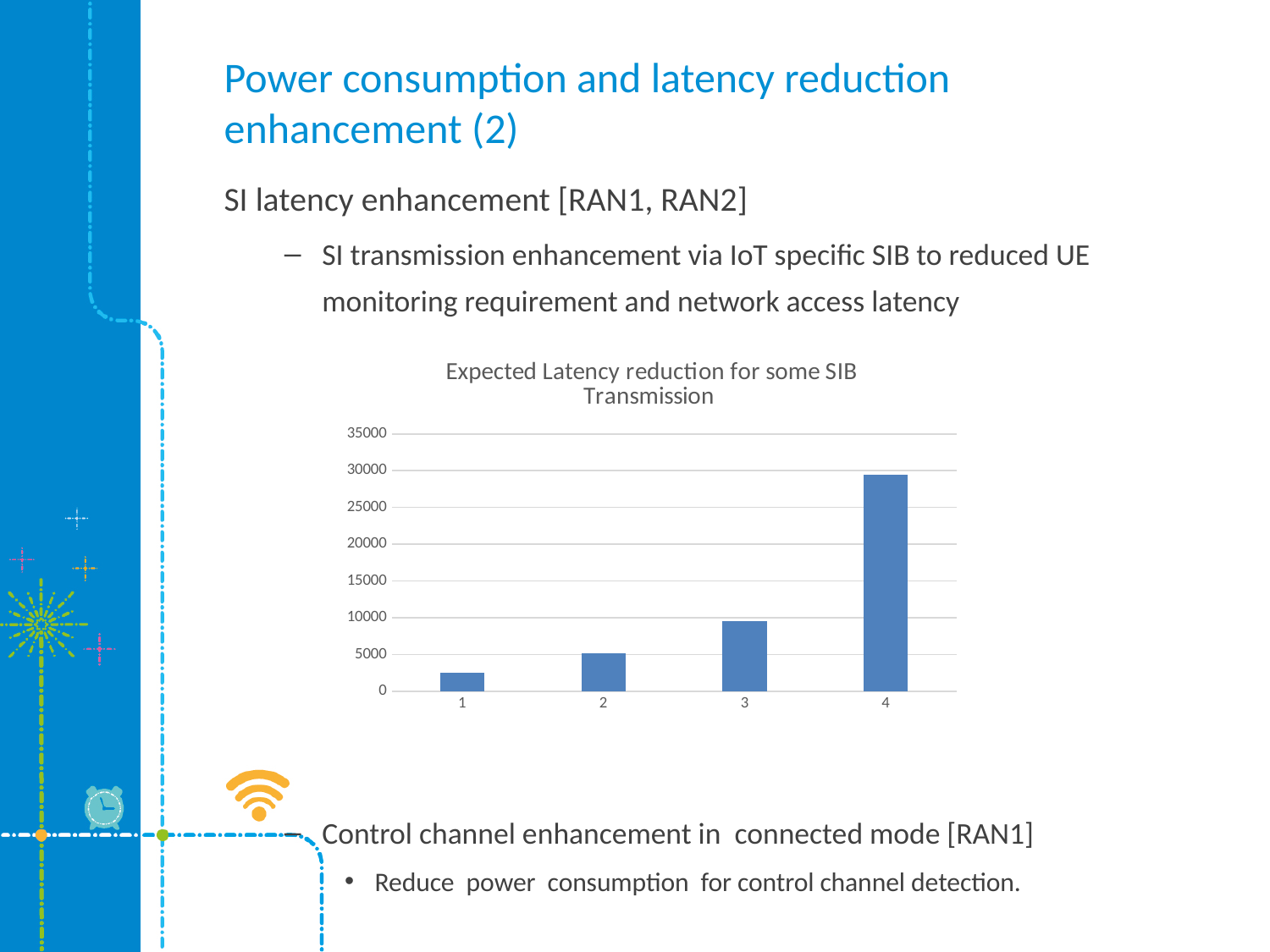

# Power consumption and latency reduction enhancement (2)
SI latency enhancement [RAN1, RAN2]
SI transmission enhancement via IoT specific SIB to reduced UE monitoring requirement and network access latency

Control channel enhancement in  connected mode [RAN1]
Reduce  power  consumption  for control channel detection.

### Chart: Expected Latency reduction for some SIB Transmission

| Category |  |
|---|---|